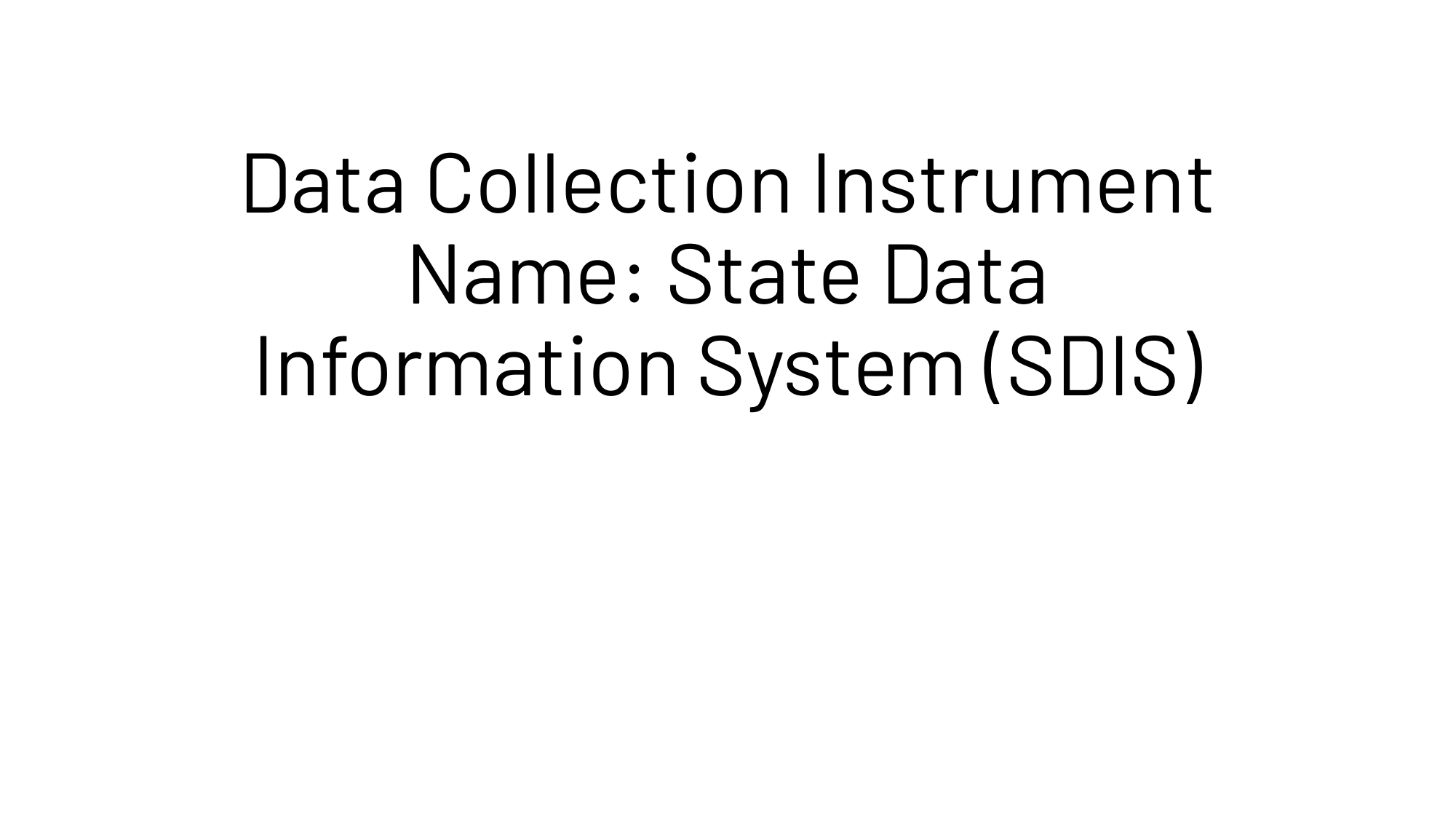

# Data Collection Instrument Name: State Data Information System (SDIS)